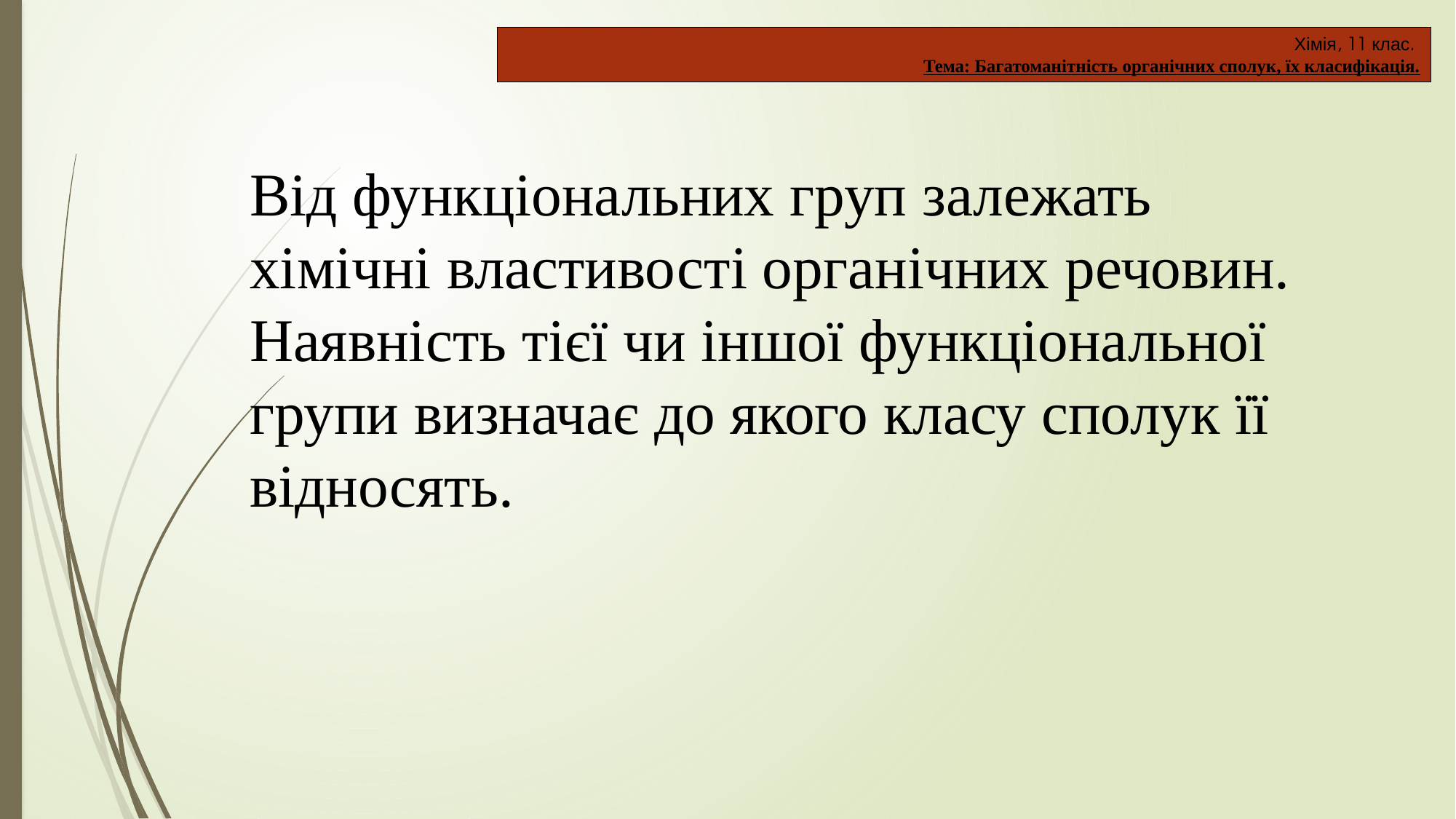

Хімія, 11 клас.
Тема: Багатоманітність органічних сполук, їх класифікація.
Від функціональних груп залежать хімічні властивості органічних речовин. Наявність тієї чи іншої функціональної групи визначає до якого класу сполук її відносять.